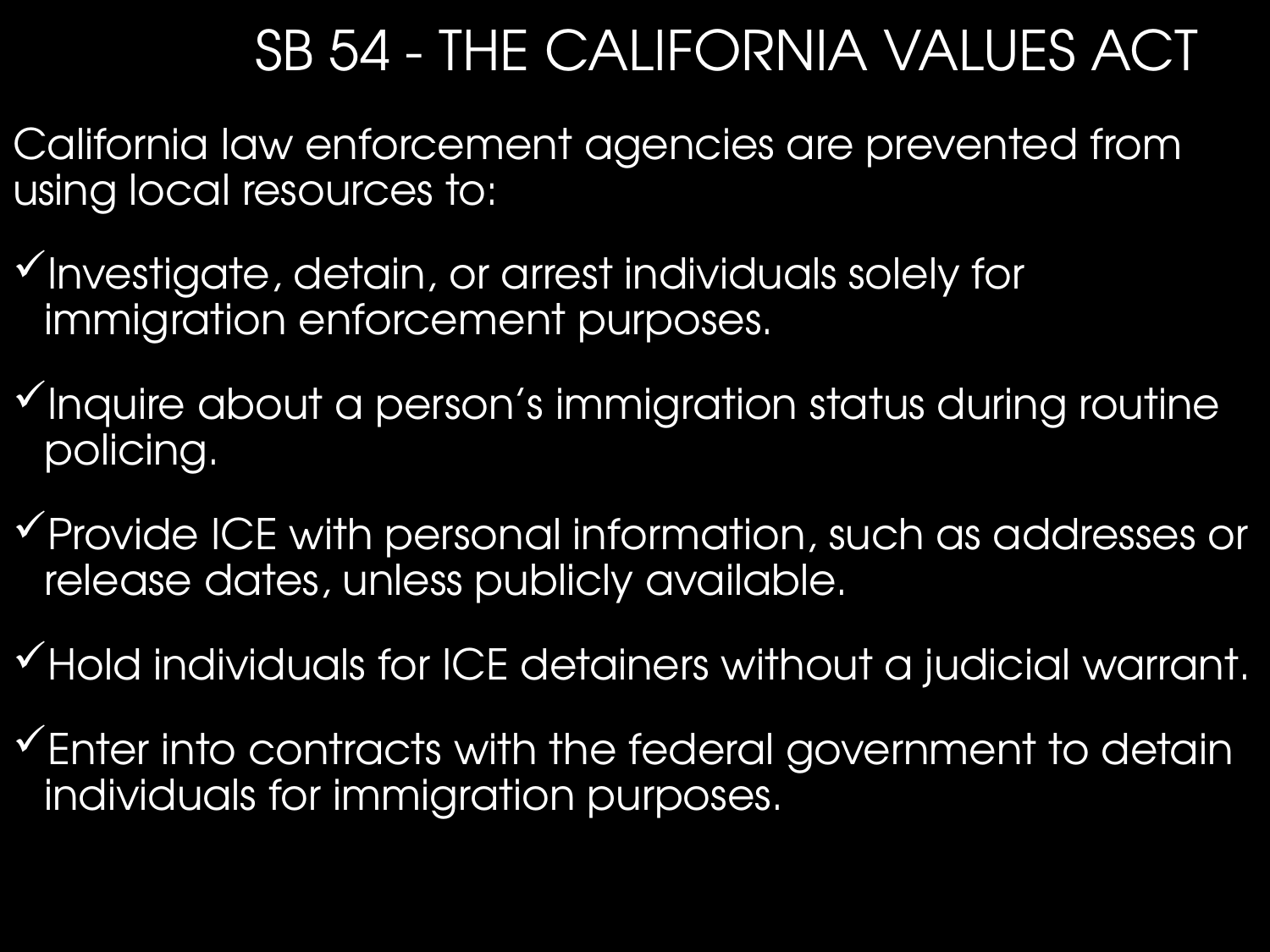

# SB 54 - The California Values Act
California law enforcement agencies are prevented from using local resources to:
Investigate, detain, or arrest individuals solely for immigration enforcement purposes.
Inquire about a person’s immigration status during routine policing.
Provide ICE with personal information, such as addresses or release dates, unless publicly available.
Hold individuals for ICE detainers without a judicial warrant.
Enter into contracts with the federal government to detain individuals for immigration purposes.